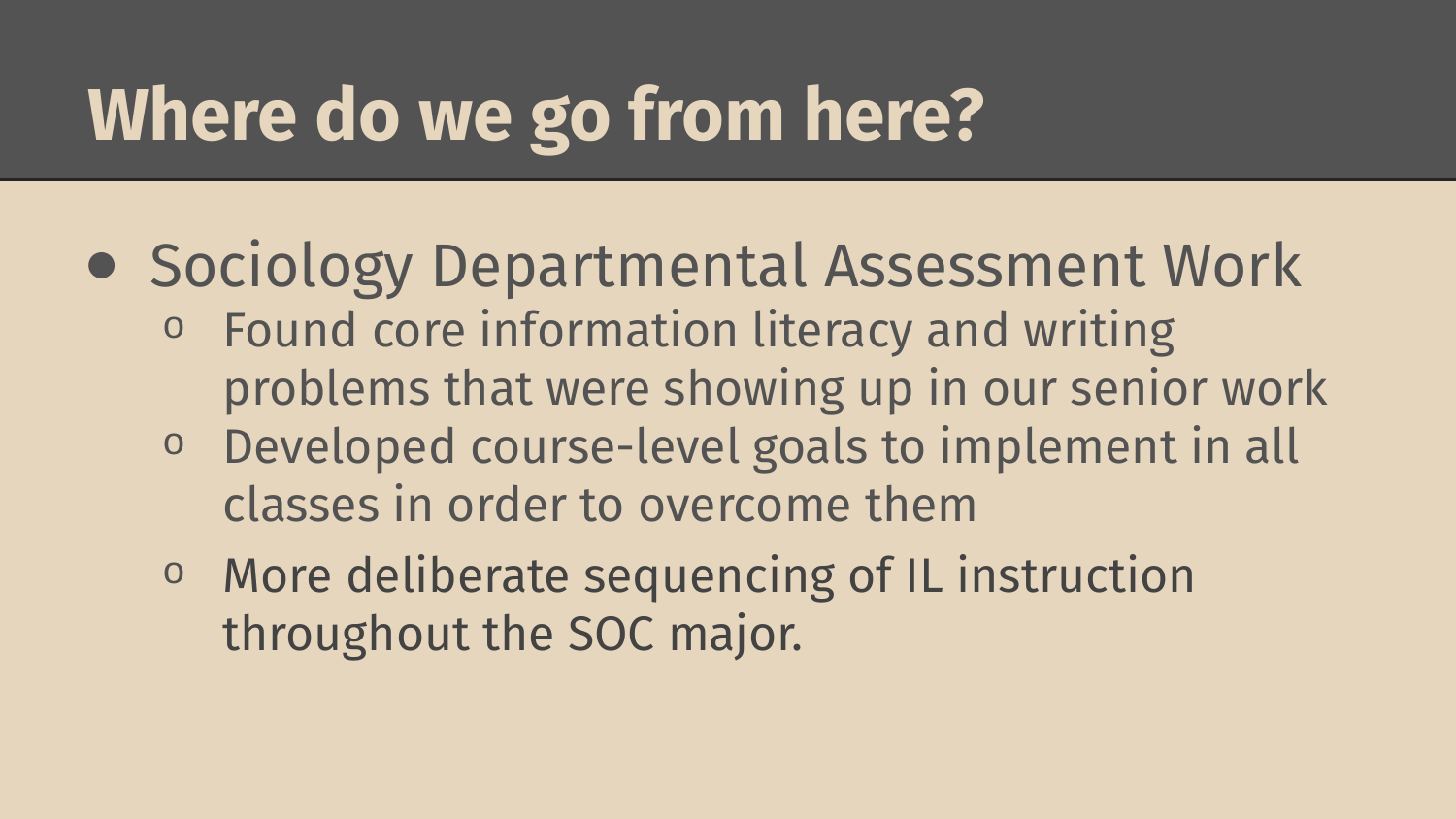

# Where do we go from here?
Sociology Departmental Assessment Work
Found core information literacy and writing problems that were showing up in our senior work
Developed course-level goals to implement in all classes in order to overcome them
More deliberate sequencing of IL instruction throughout the SOC major.